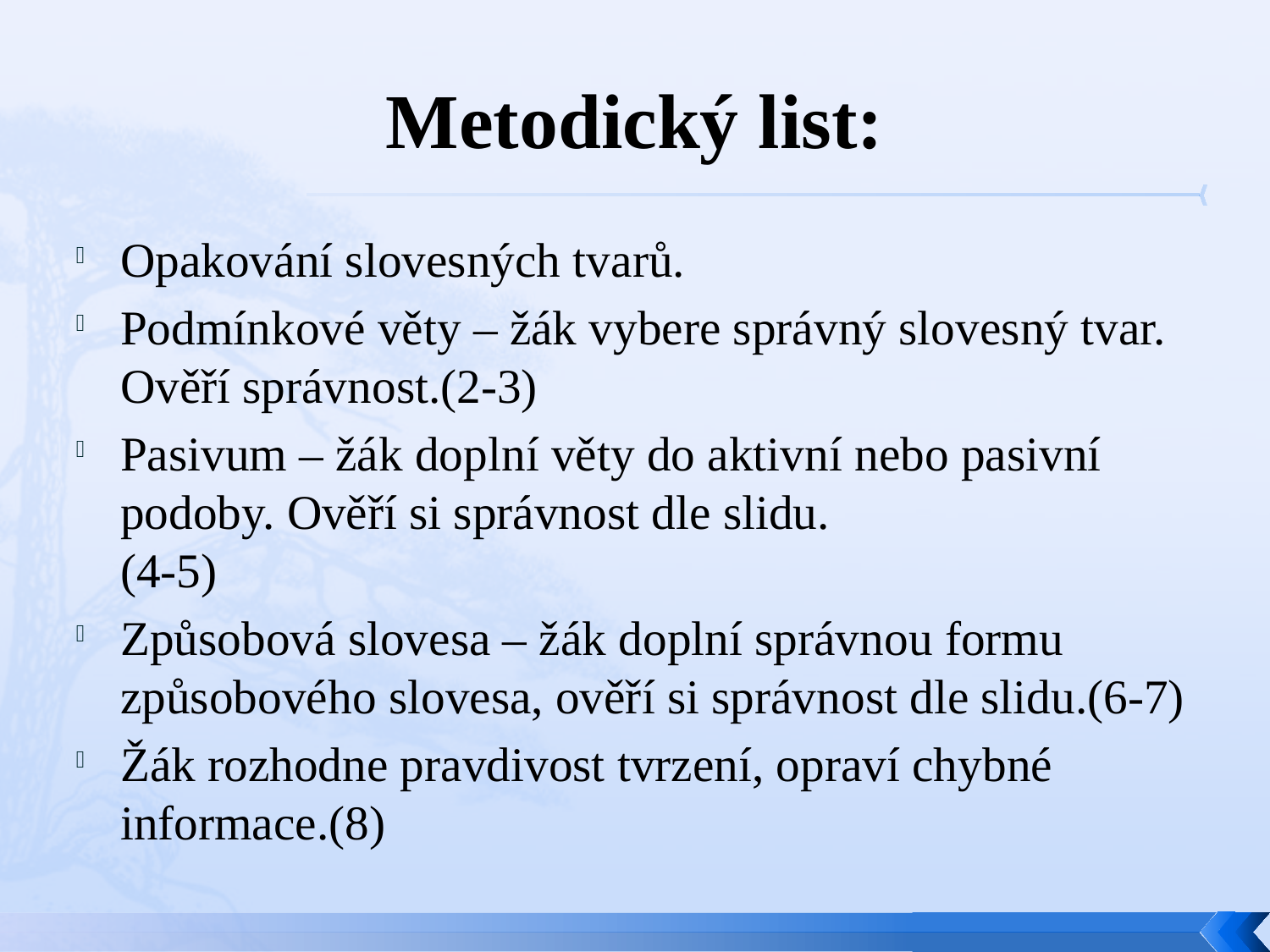

# Metodický list:
Opakování slovesných tvarů.
Podmínkové věty – žák vybere správný slovesný tvar. Ověří správnost.(2-3)
Pasivum – žák doplní věty do aktivní nebo pasivní podoby. Ověří si správnost dle slidu.
(4-5)
Způsobová slovesa – žák doplní správnou formu způsobového slovesa, ověří si správnost dle slidu.(6-7)
Žák rozhodne pravdivost tvrzení, opraví chybné informace.(8)